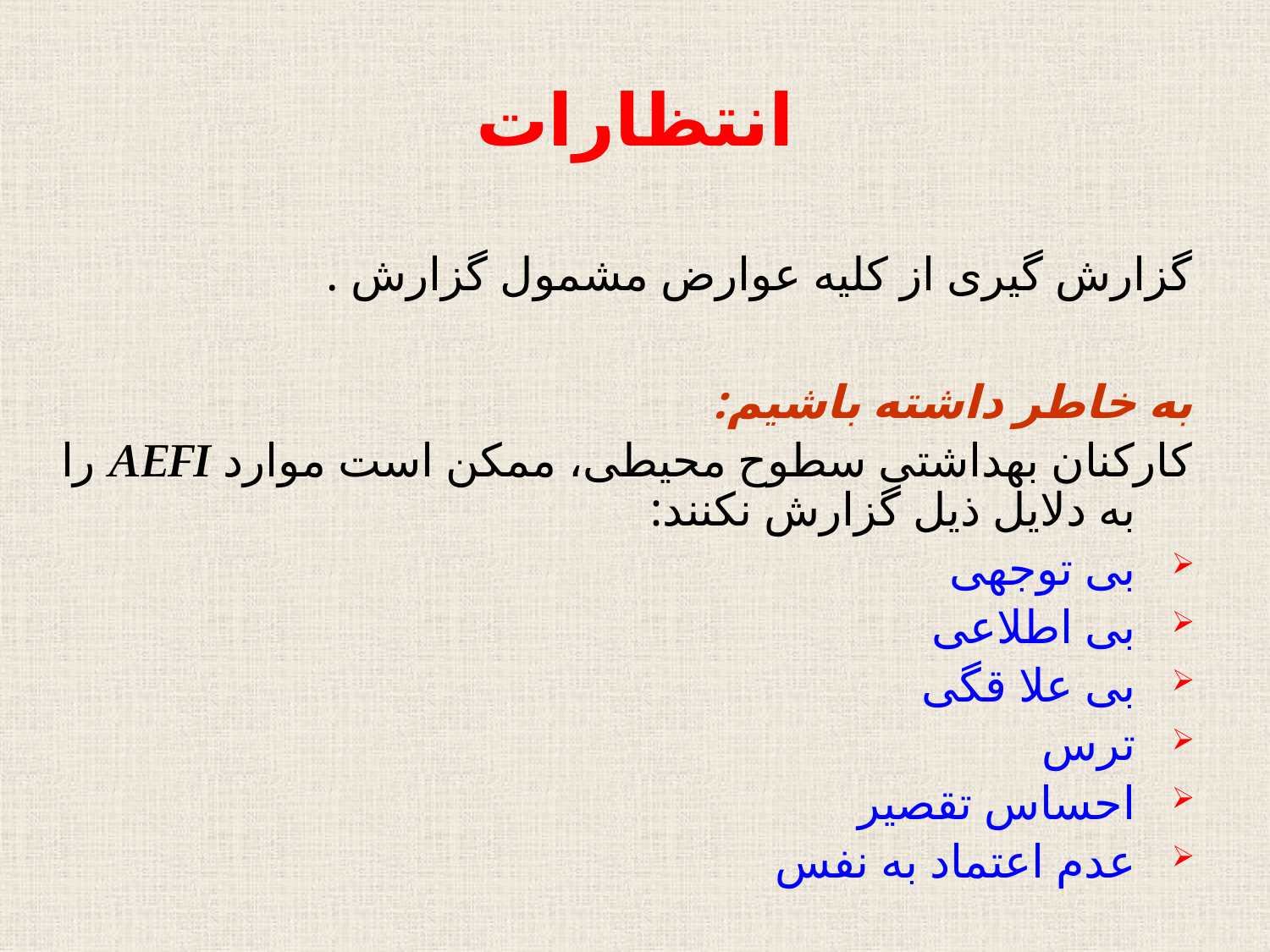

# انتظارات

گزارش گیری از کلیه عوارض مشمول گزارش .

به خاطر داشته باشیم:
کارکنان بهداشتی سطوح محیطی، ممکن است موارد AEFI را به دلایل ذیل گزارش نکنند:
بی توجهی
بی اطلاعی
بی علا قگی
ترس
احساس تقصیر
عدم اعتماد به نفس